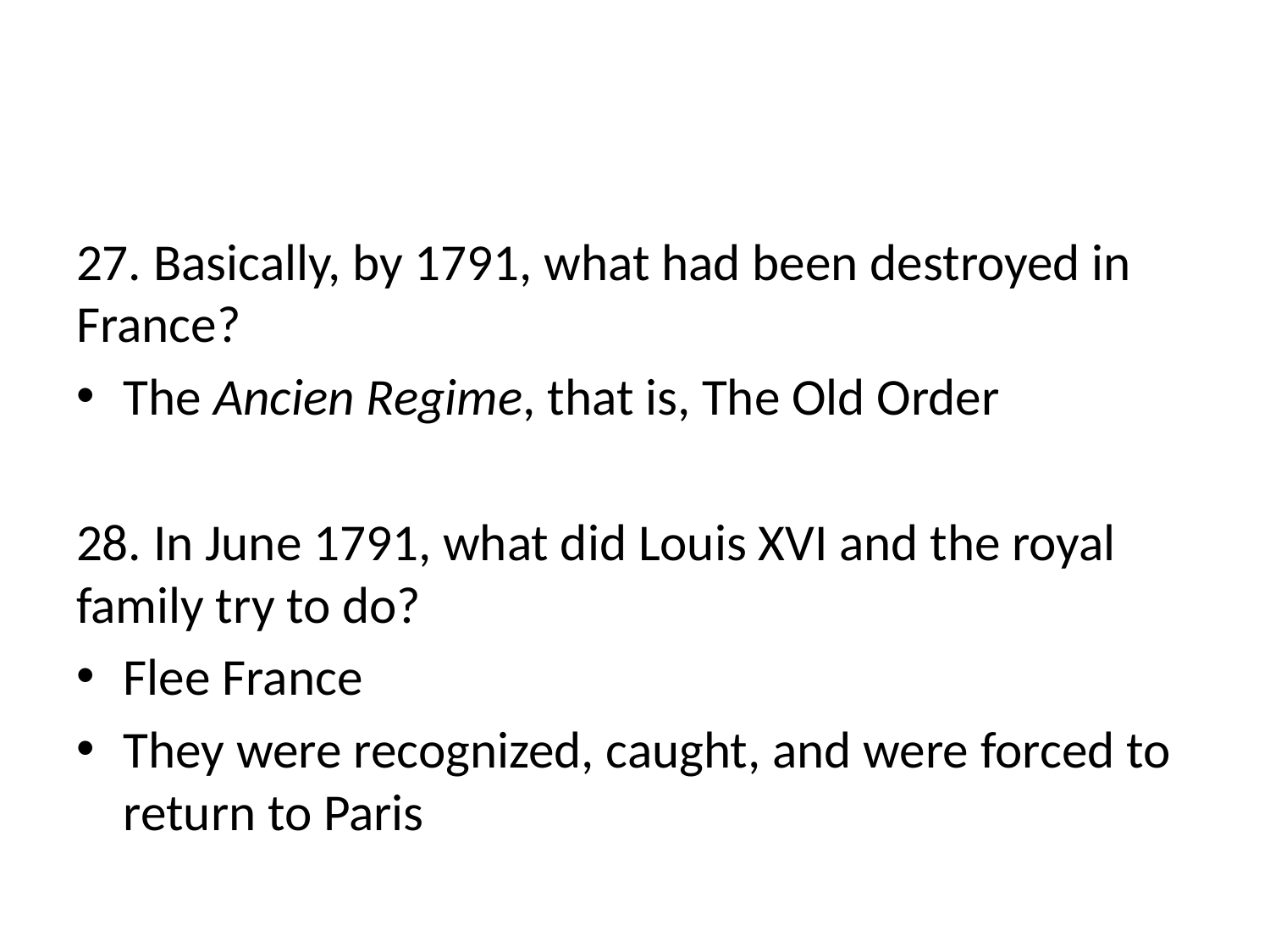

#
27. Basically, by 1791, what had been destroyed in France?
The Ancien Regime, that is, The Old Order

28. In June 1791, what did Louis XVI and the royal family try to do?
Flee France
They were recognized, caught, and were forced to return to Paris